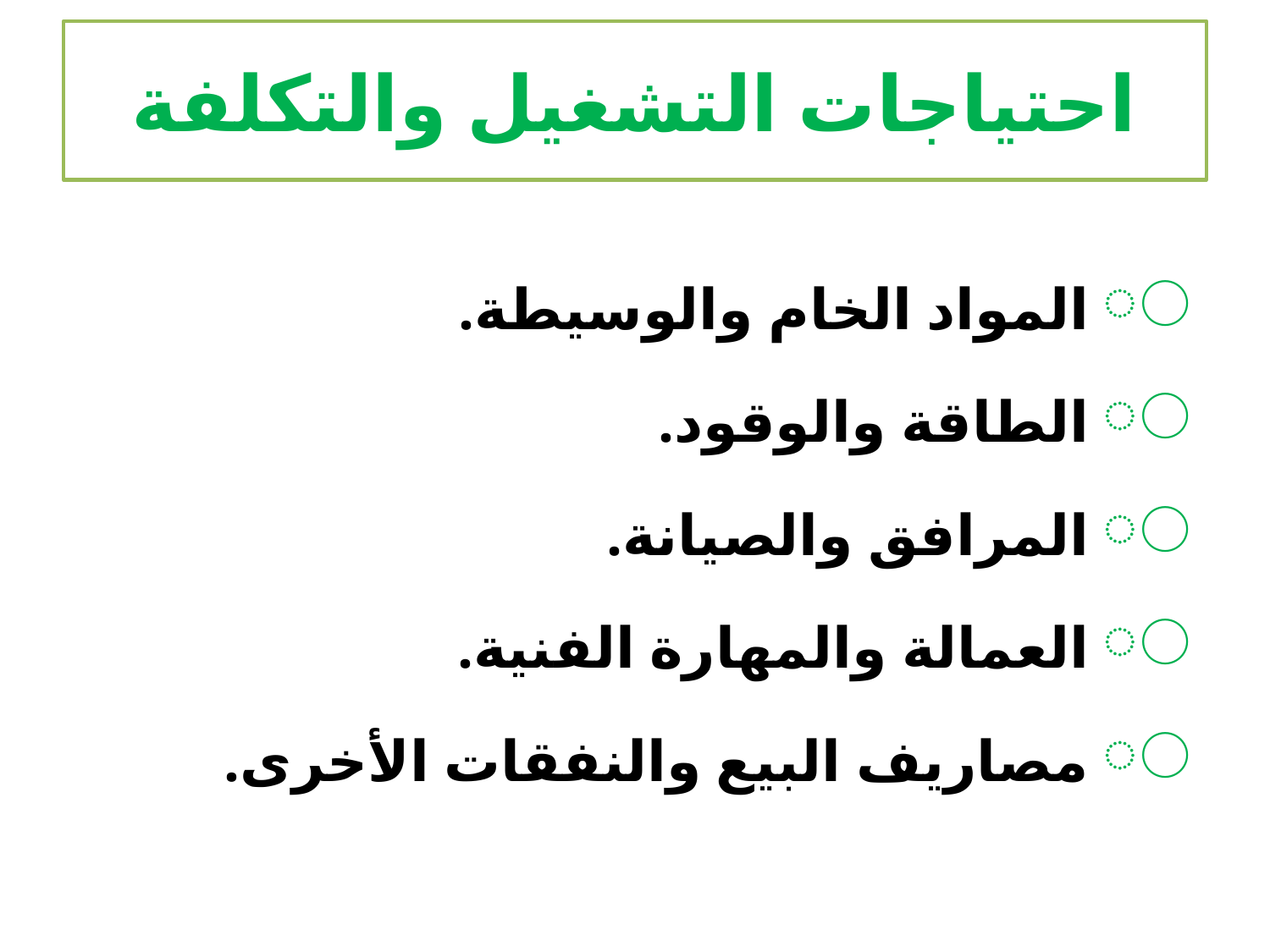

# احتياجات التشغيل والتكلفة
 المواد الخام والوسيطة.
 الطاقة والوقود.
 المرافق والصيانة.
 العمالة والمهارة الفنية.
 مصاريف البيع والنفقات الأخرى.